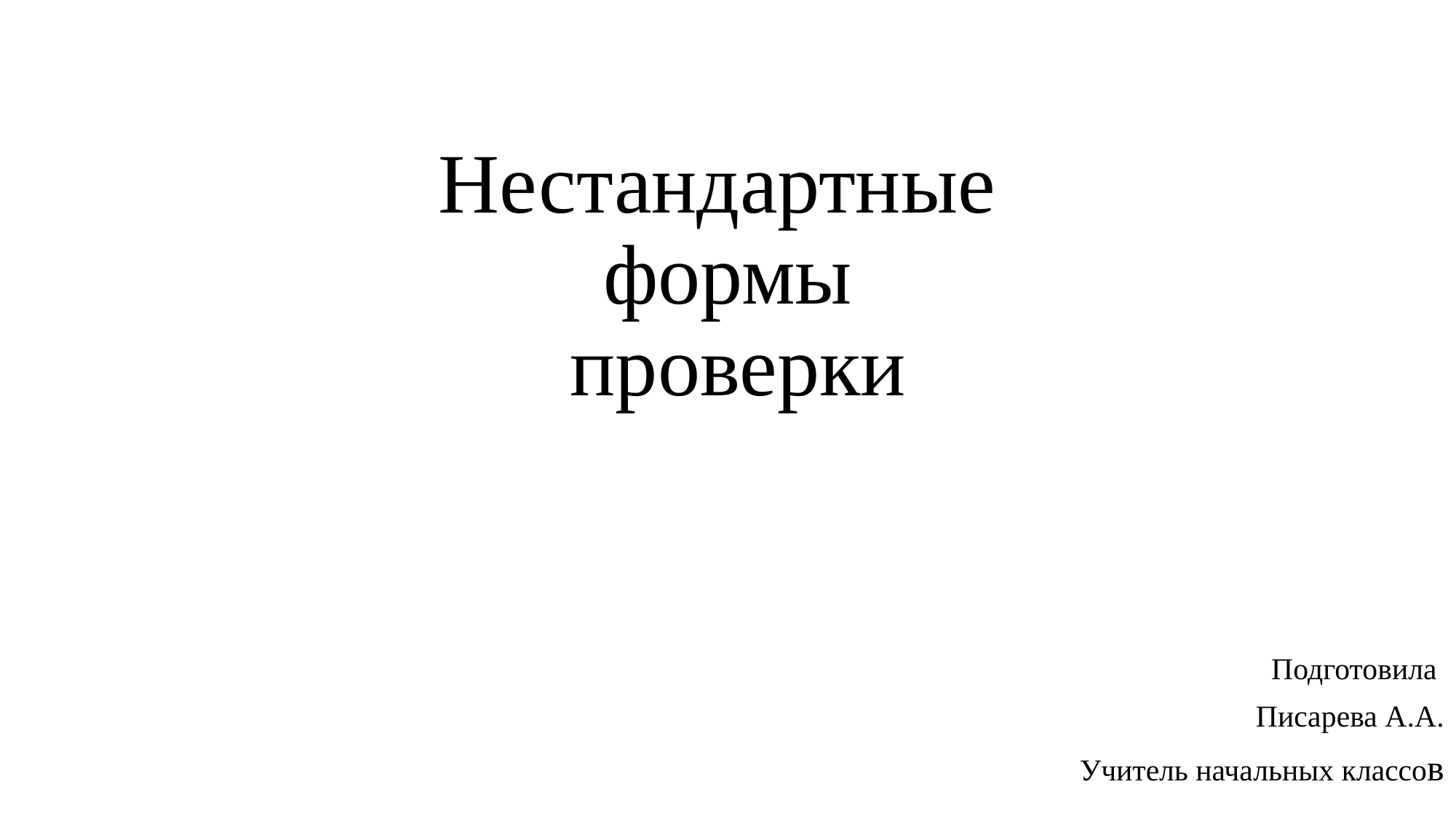

# Нестандартные формы проверки
Подготовила
Писарева А.А.
Учитель начальных классов